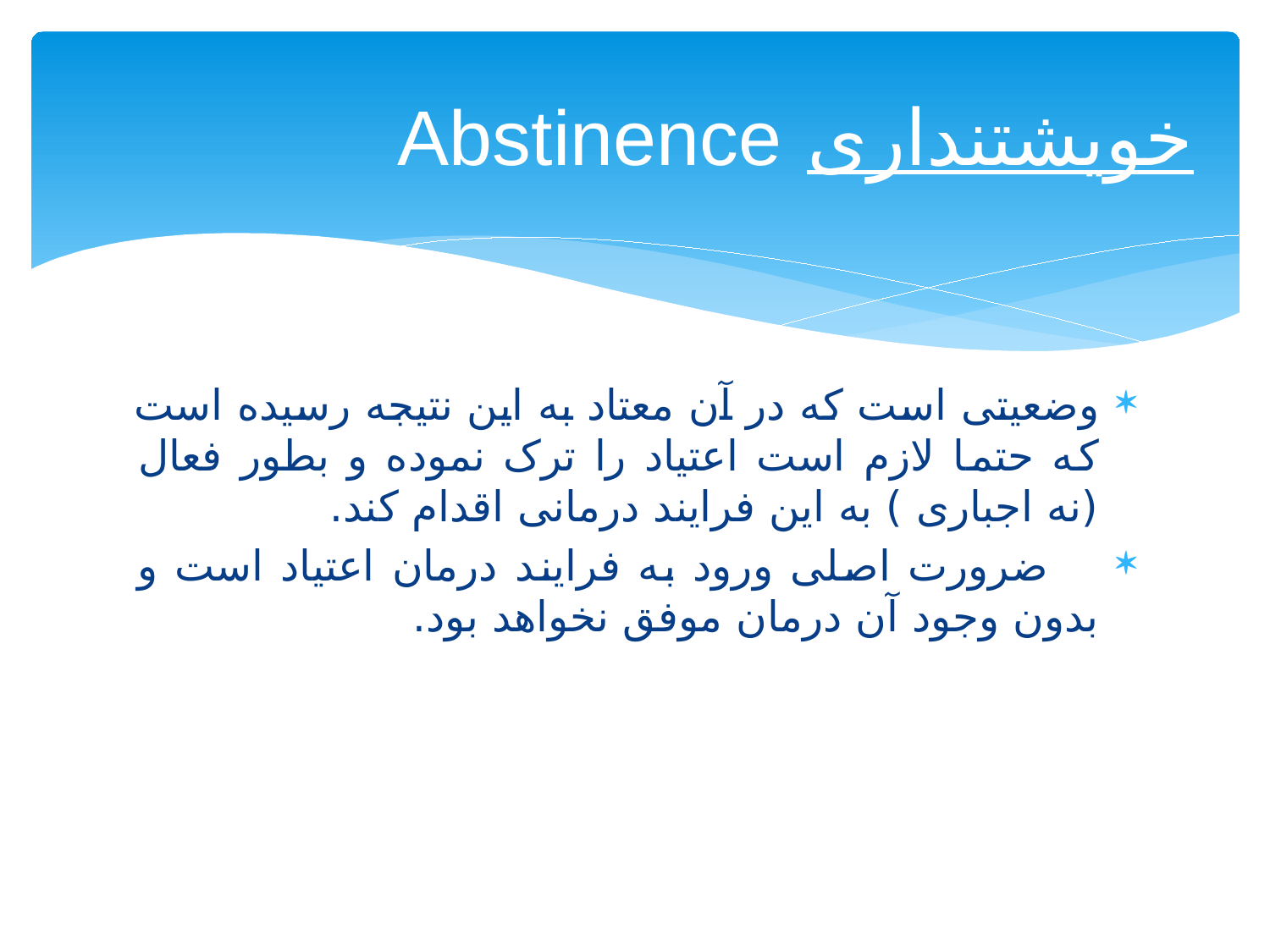

# خویشتنداری Abstinence
وضعیتی است که در آن معتاد به این نتیجه رسیده است که حتما لازم است اعتیاد را ترک نموده و بطور فعال (نه اجباری ) به این فرایند درمانی اقدام کند.
   ضرورت اصلی ورود به فرایند درمان اعتیاد است و بدون وجود آن درمان موفق نخواهد بود.